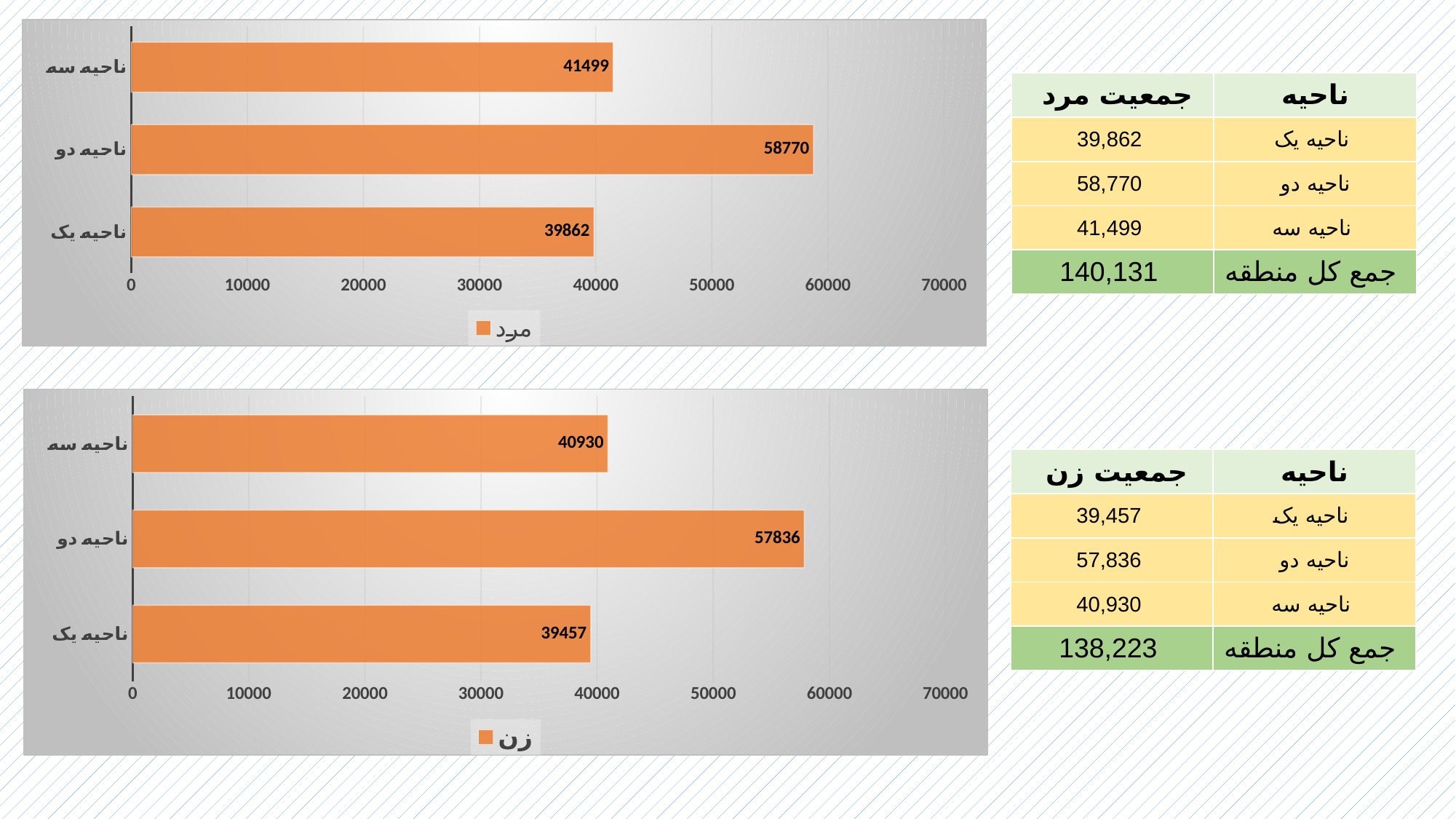

### Chart

| Category | مرد |
|---|---|
| ناحیه یک | 39862.0 |
|  ناحیه دو | 58770.0 |
|  ناحیه سه | 41499.0 |
| جمعیت مرد | ناحیه |
| --- | --- |
| 39,862 | ناحیه یک |
| 58,770 | ناحیه دو |
| 41,499 | ناحیه سه |
| 140,131 | جمع کل منطقه |

### Chart

| Category | زن |
|---|---|
| ناحیه یک | 39457.0 |
|  ناحیه دو | 57836.0 |
|  ناحیه سه | 40930.0 |
| جمعیت زن | ناحیه |
| --- | --- |
| 39,457 | ناحیه یک |
| 57,836 | ناحیه دو |
| 40,930 | ناحیه سه |
| 138,223 | جمع کل منطقه |